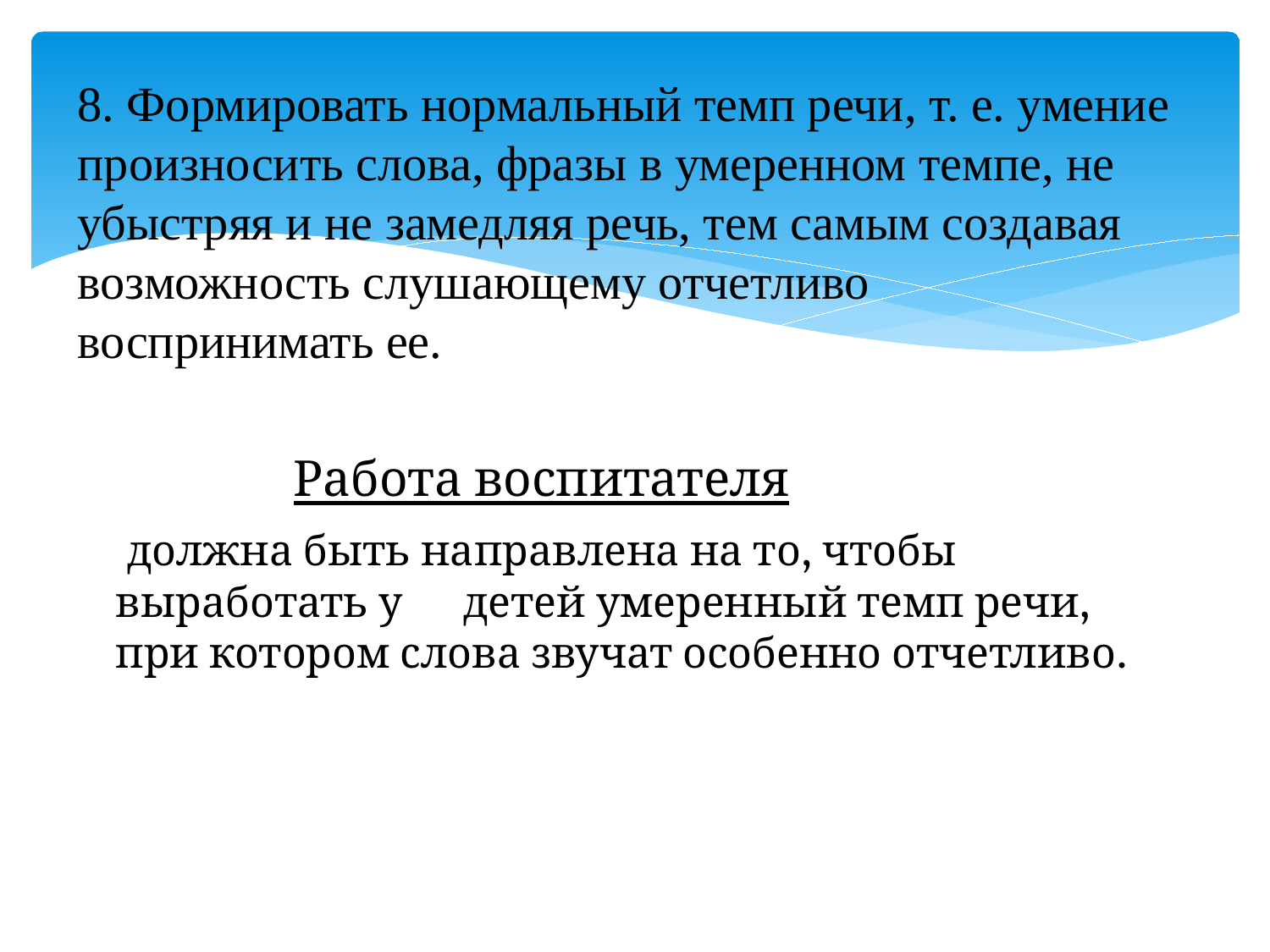

#
8. Формировать нормальный темп речи, т. е. умение произносить слова, фразы в умеренном темпе, не убыстряя и не замедляя речь, тем самым создавая возможность слушающему отчетливо воспринимать ее.

               Работа воспитателя
 должна быть направлена на то, чтобы выработать у      детей умеренный темп речи, при котором слова звучат особенно отчетливо.